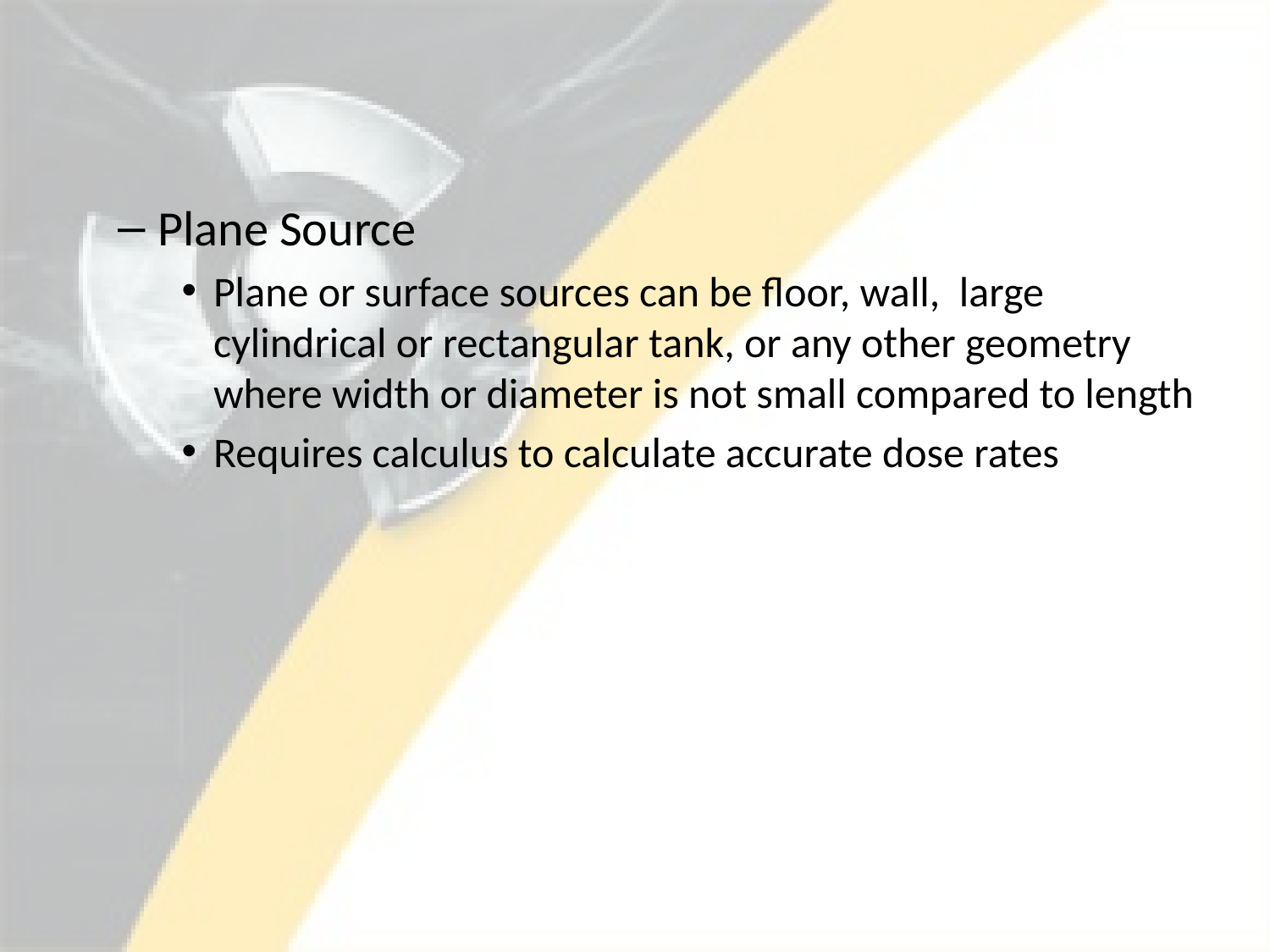

#
Plane Source
Plane or surface sources can be floor, wall,  large cylindrical or rectangular tank, or any other geometry where width or diameter is not small compared to length
Requires calculus to calculate accurate dose rates